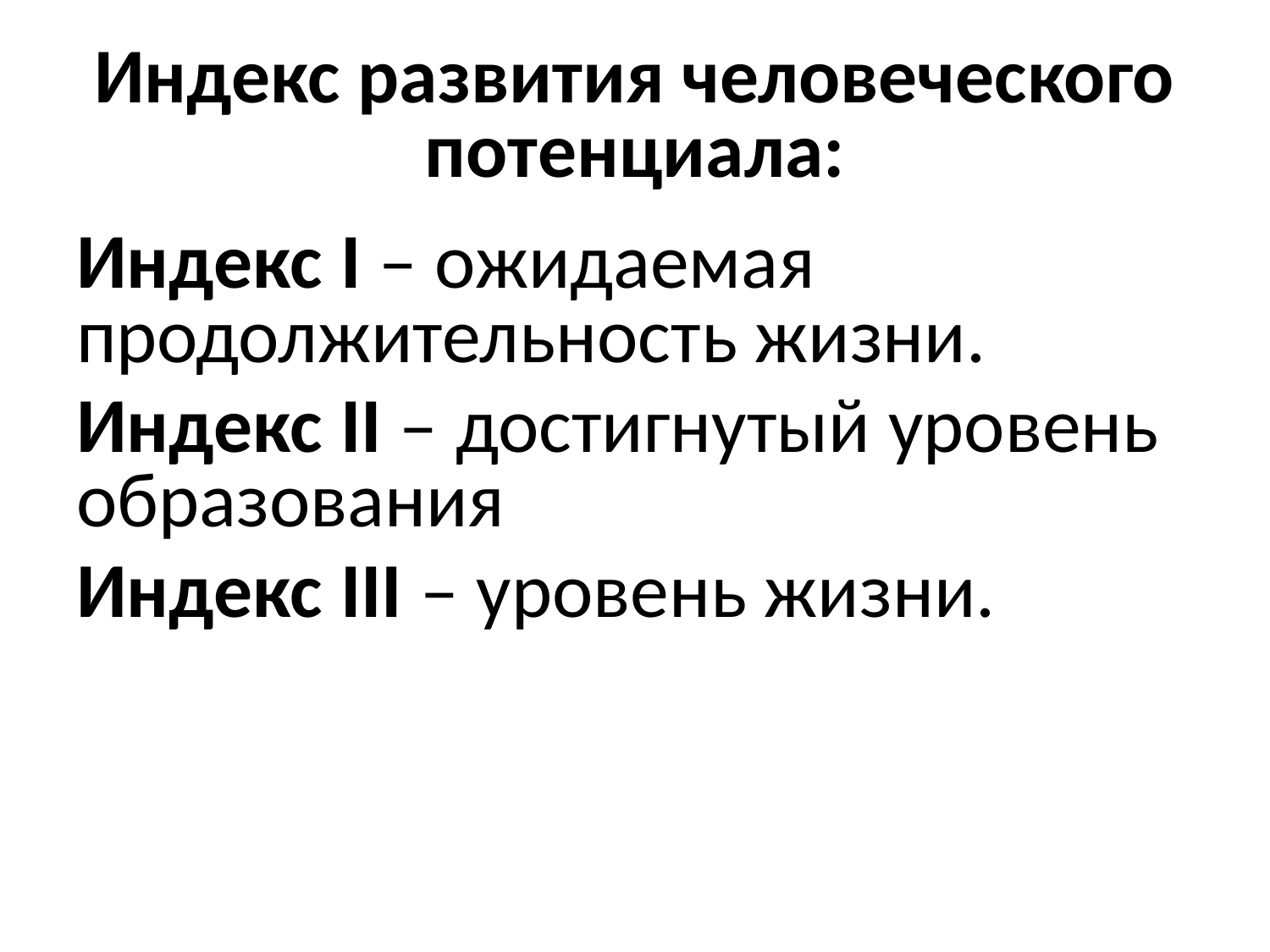

# Индекс развития человеческого потенциала:
Индекс I – ожидаемая продолжительность жизни.
Индекс II – достигнутый уровень образования
Индекс III – уровень жизни.